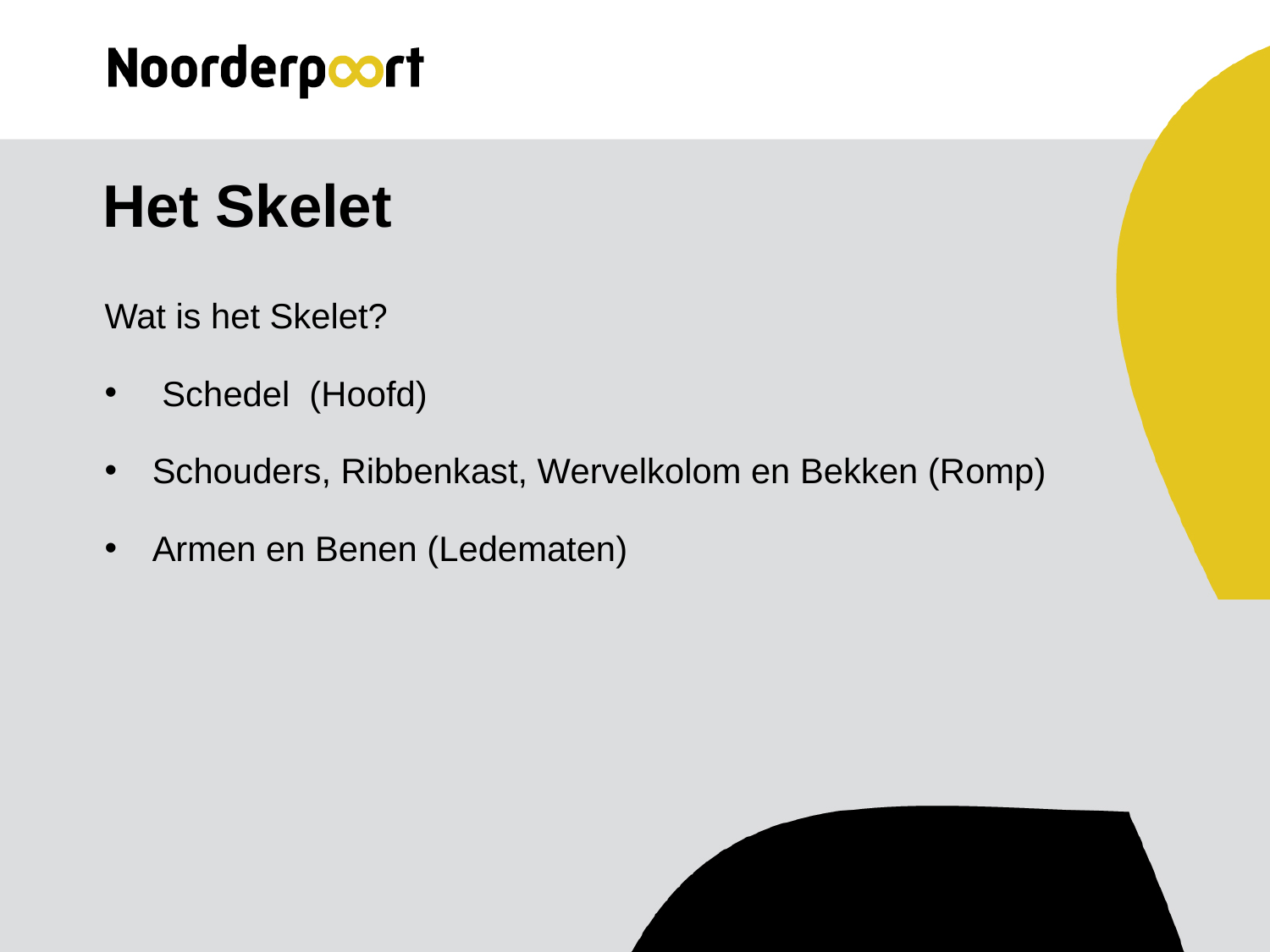

# Het Skelet
Wat is het Skelet?

 Schedel  (Hoofd)

Schouders, Ribbenkast, Wervelkolom en Bekken (Romp)

Armen en Benen (Ledematen)